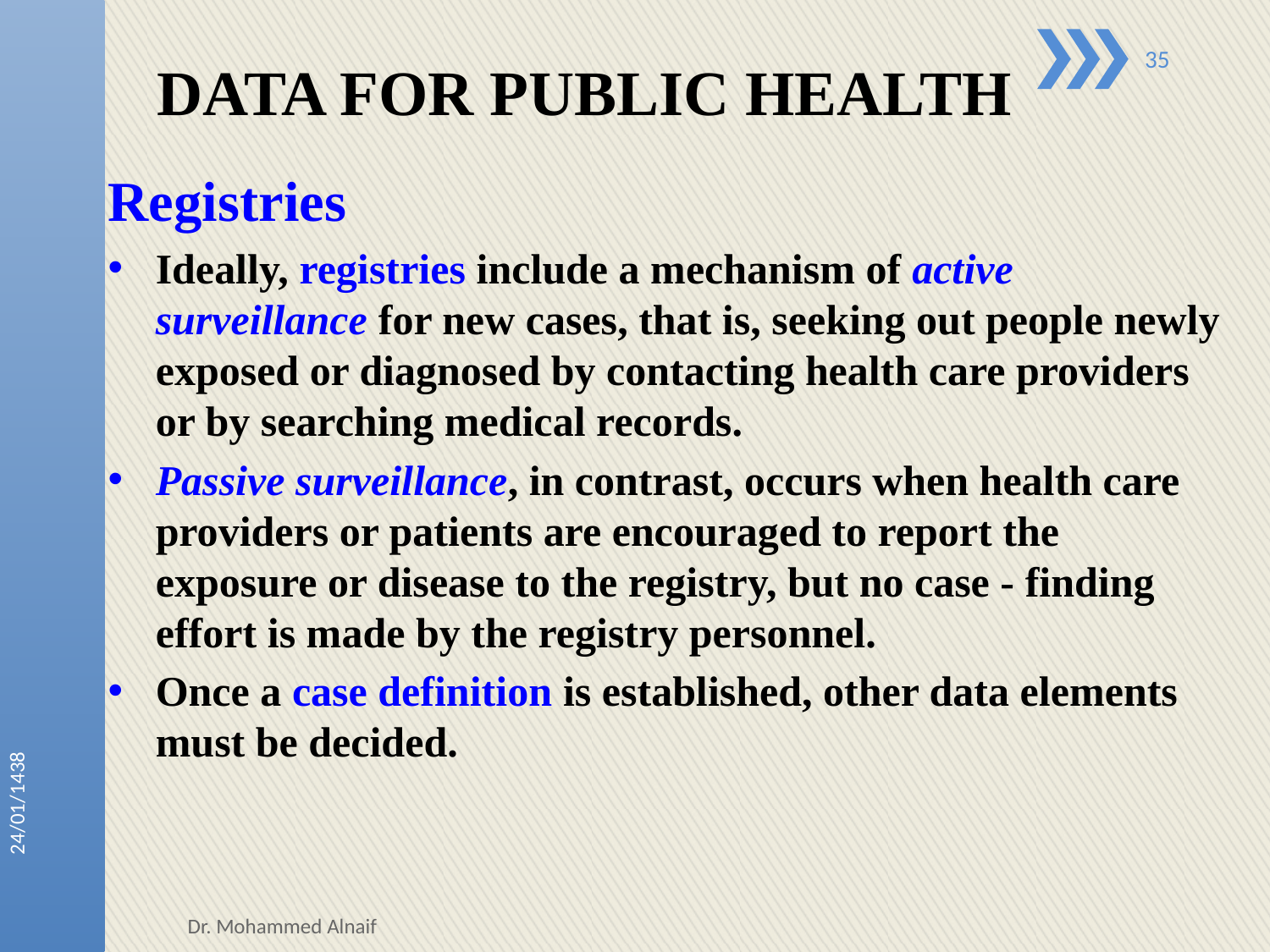

# DATA FOR PUBLIC HEALTH
35
Registries
Ideally, registries include a mechanism of active surveillance for new cases, that is, seeking out people newly exposed or diagnosed by contacting health care providers or by searching medical records.
Passive surveillance, in contrast, occurs when health care providers or patients are encouraged to report the exposure or disease to the registry, but no case - finding effort is made by the registry personnel.
Once a case definition is established, other data elements must be decided.
24/01/1438
Dr. Mohammed Alnaif